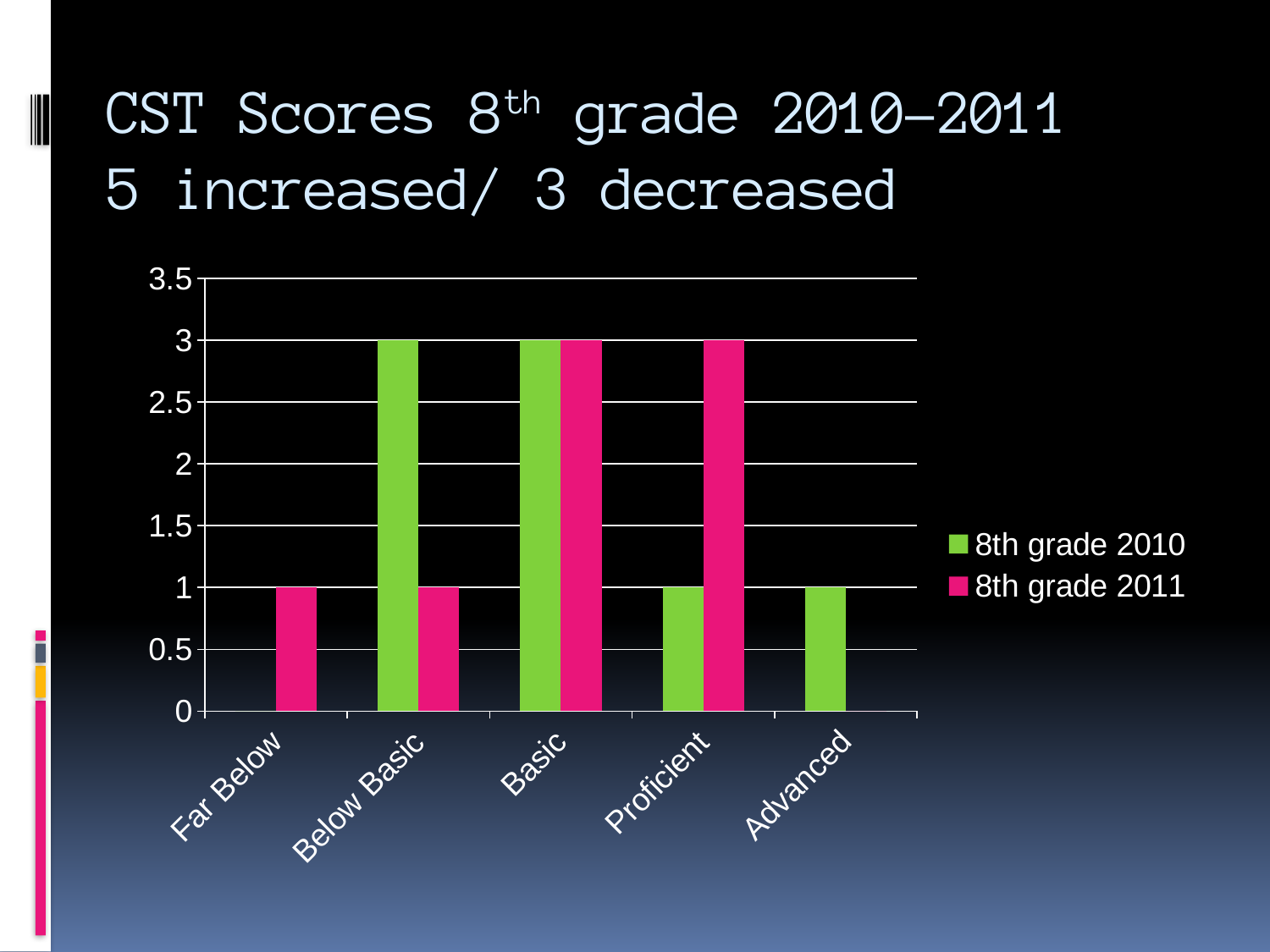

# CST Scores 8th grade 2010-2011 5 increased/ 3 decreased

### Chart

| Category | 8th grade 2010 | 8th grade 2011 |
|---|---|---|
| Far Below | 0.0 | 1.0 |
| Below Basic | 3.0 | 1.0 |
| Basic | 3.0 | 3.0 |
| Proficient | 1.0 | 3.0 |
| Advanced | 1.0 | 0.0 |